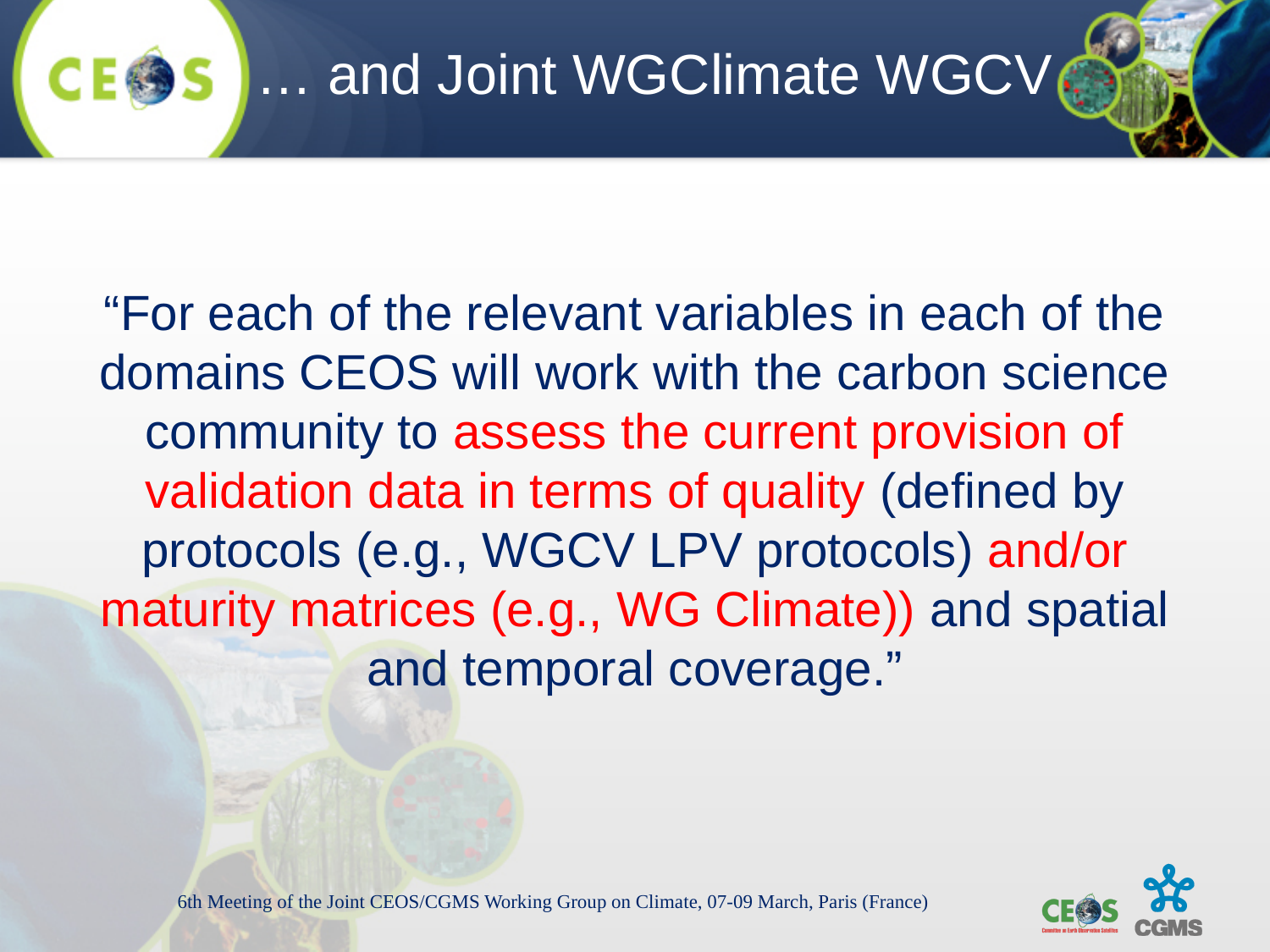

# … and Joint WGClimate WGCV
“For each of the relevant variables in each of the domains CEOS will work with the carbon science community to assess the current provision of validation data in terms of quality (defined by protocols (e.g., WGCV LPV protocols) and/or maturity matrices (e.g., WG Climate)) and spatial and temporal coverage.”

6th Meeting of the Joint CEOS/CGMS Working Group on Climate, 07-09 March, Paris (France)